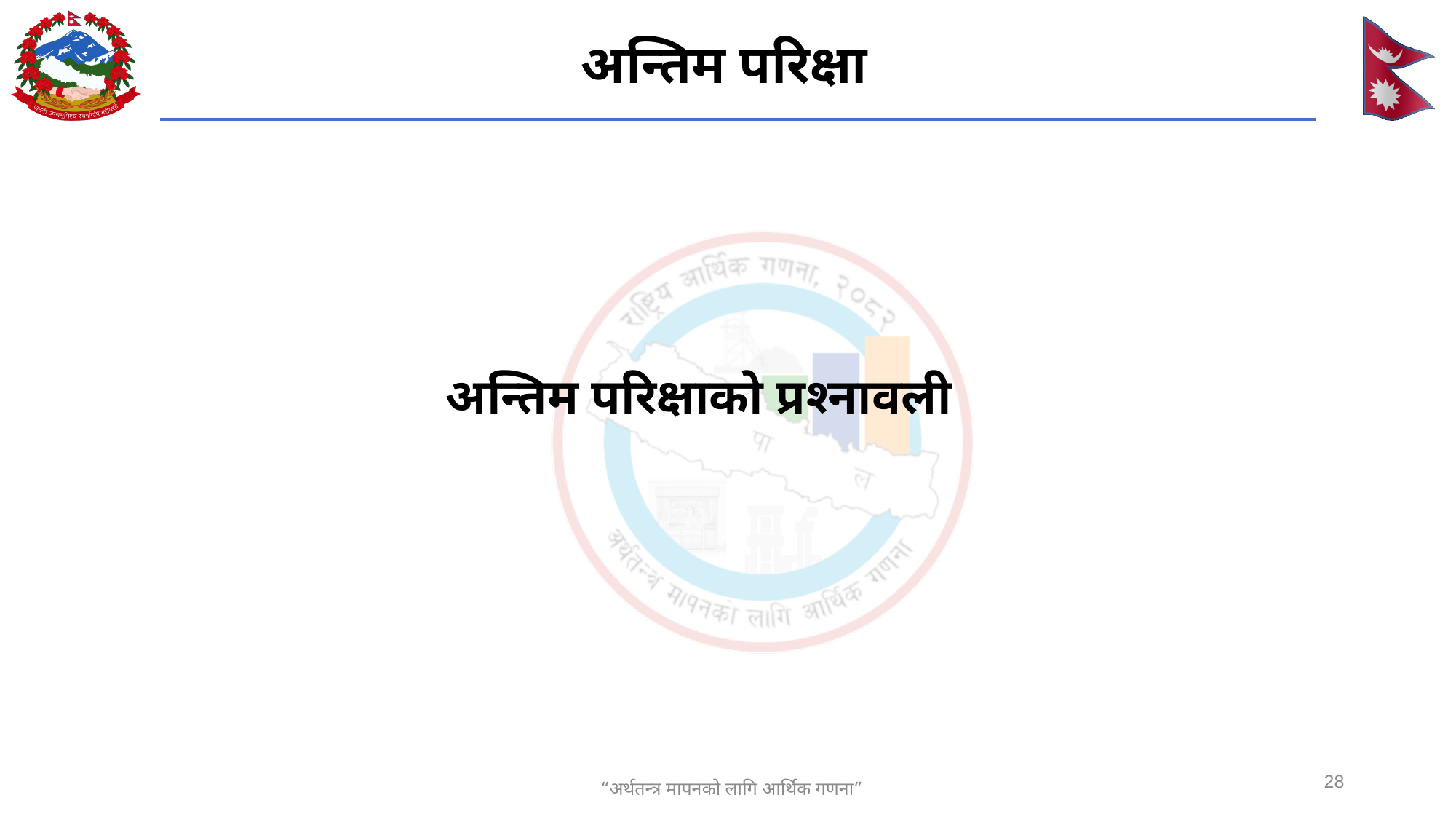

# अन्तिम परिक्षा

     अन्तिम परिक्षाको प्रश्नावली
28
“अर्थतन्त्र मापनको लागि आर्थिक गणना”